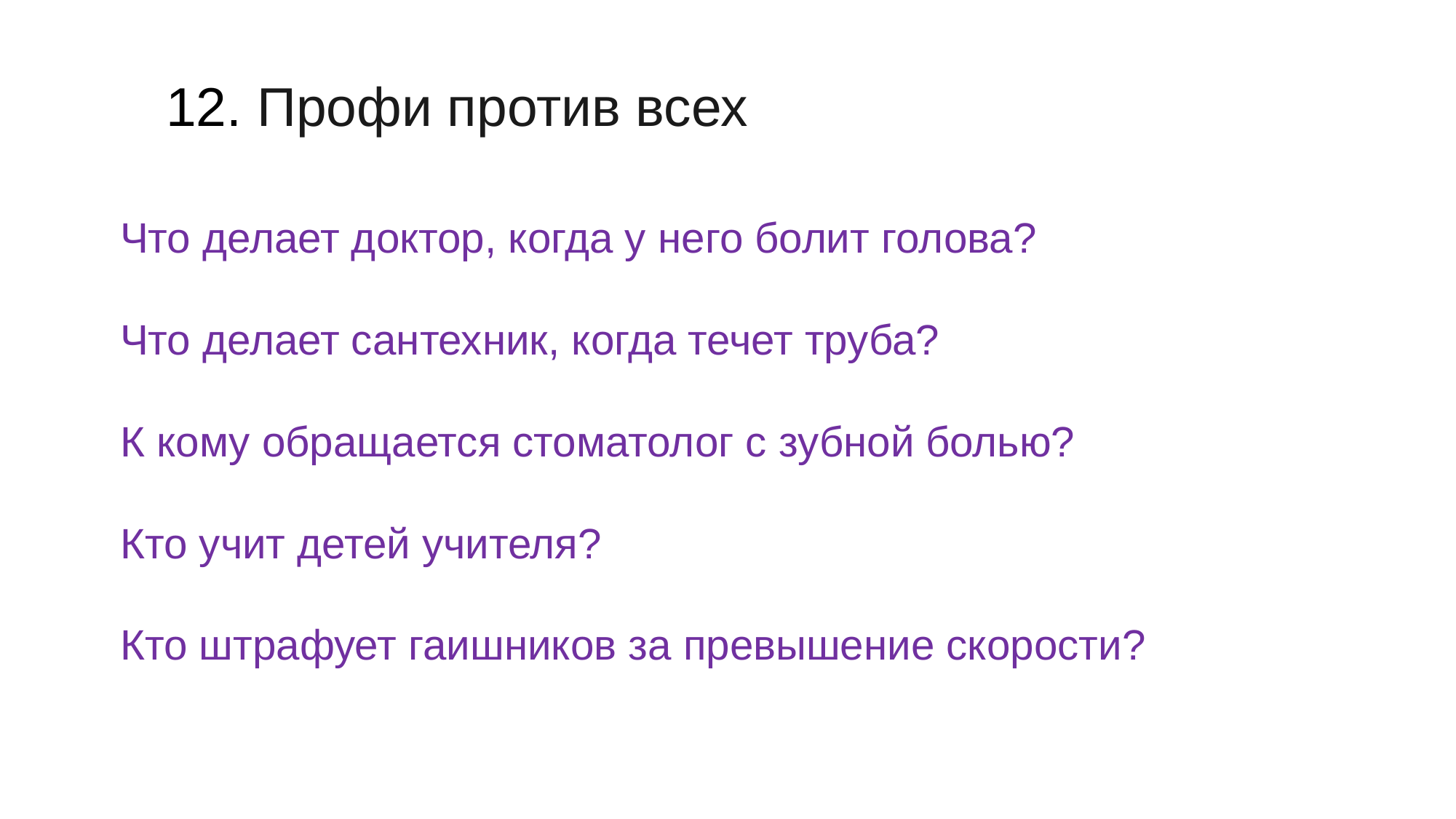

# 12. Профи против всех
Что делает доктор, когда у него болит голова?

Что делает сантехник, когда течет труба?

К кому обращается стоматолог с зубной болью?

Кто учит детей учителя?

Кто штрафует гаишников за превышение скорости?